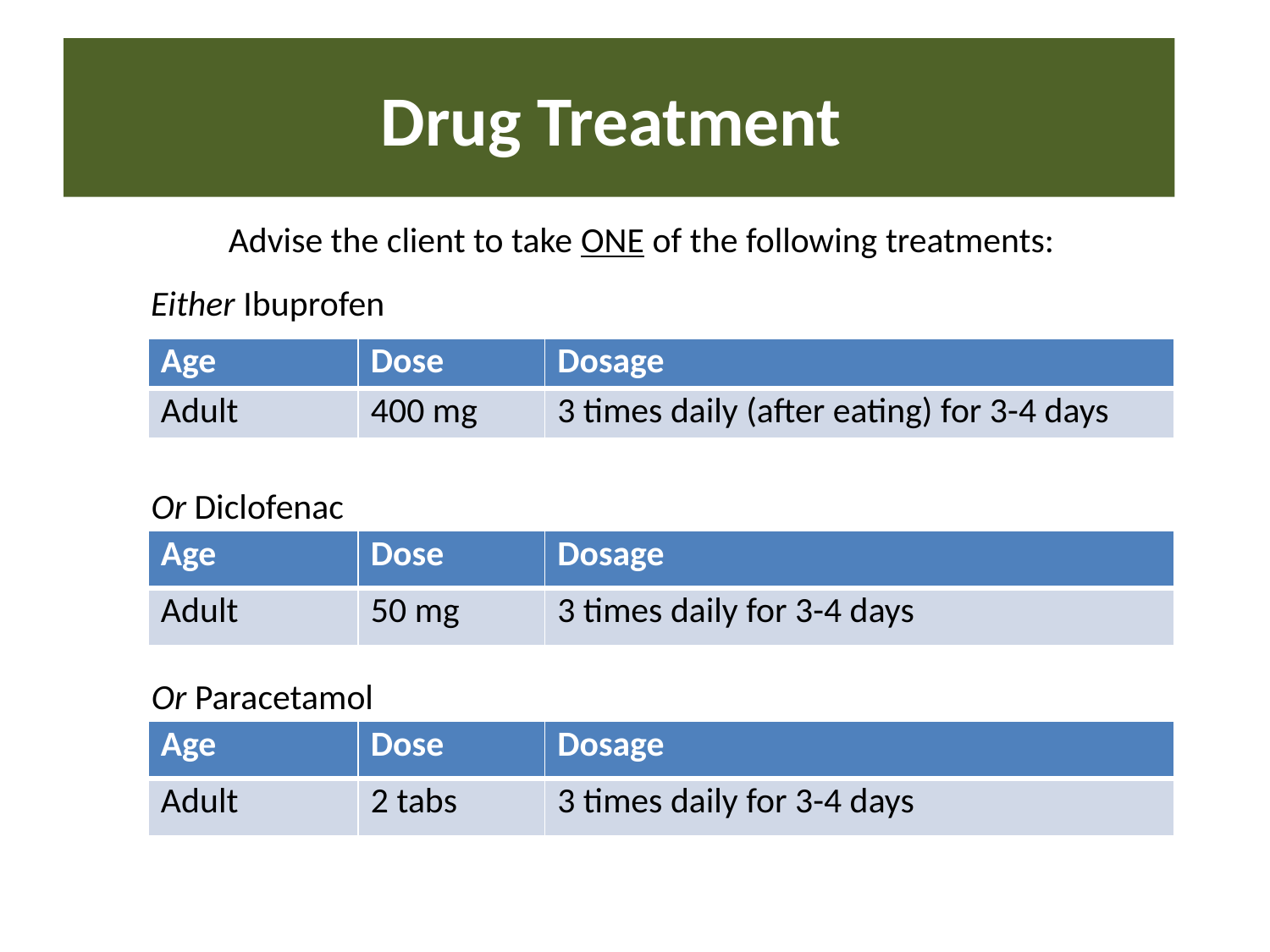

# Drug Treatment
Advise the client to take ONE of the following treatments:
Either Ibuprofen
| Age | Dose | Dosage |
| --- | --- | --- |
| Adult | 400 mg | 3 times daily (after eating) for 3-4 days |
Or Diclofenac
| Age | Dose | Dosage |
| --- | --- | --- |
| Adult | 50 mg | 3 times daily for 3-4 days |
Or Paracetamol
| Age | Dose | Dosage |
| --- | --- | --- |
| Adult | 2 tabs | 3 times daily for 3-4 days |